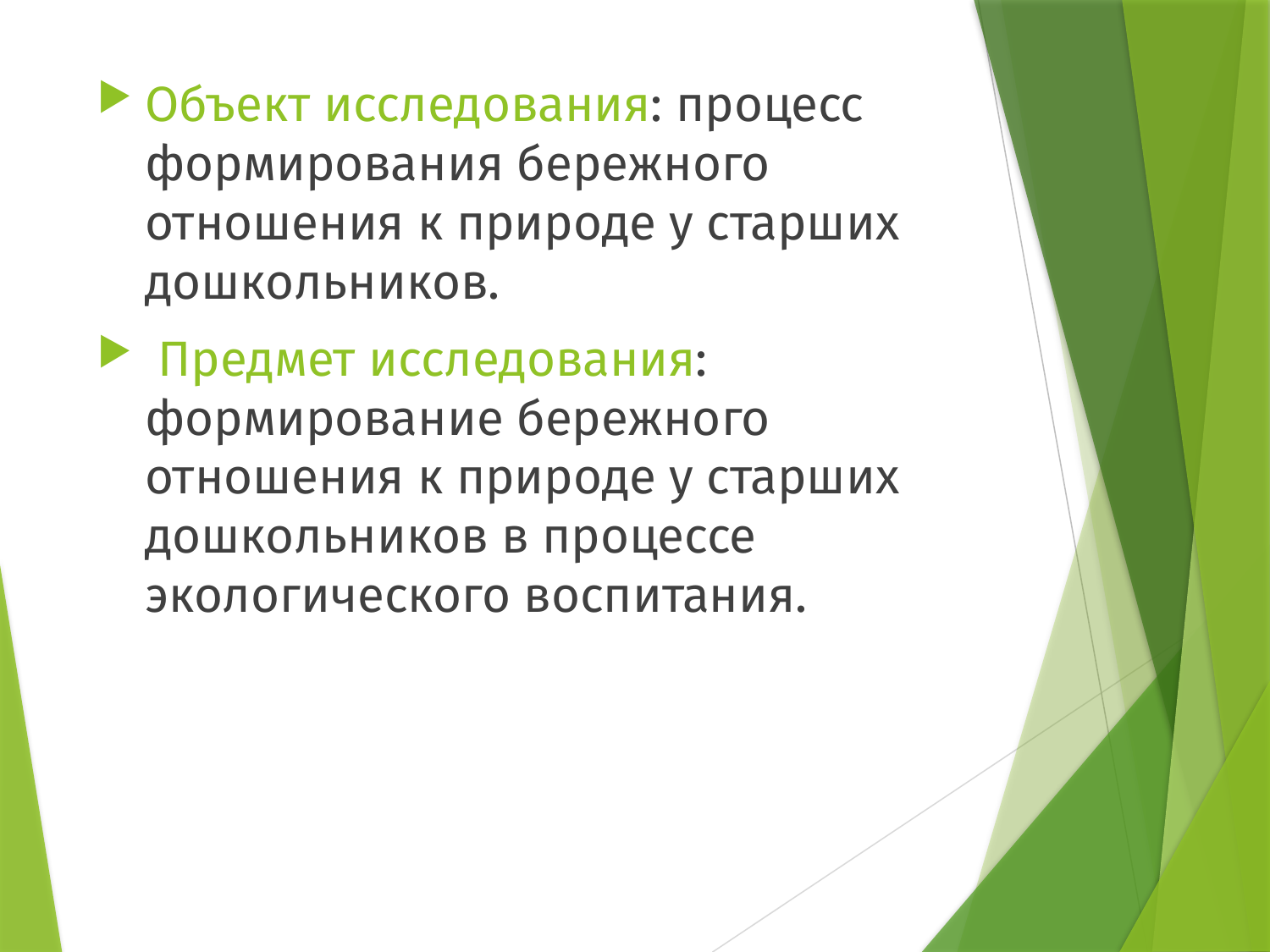

Объект исследования: процесс формирования бережного отношения к природе у старших дошкольников.
 Предмет исследования: формирование бережного отношения к природе у старших дошкольников в процессе экологического воспитания.